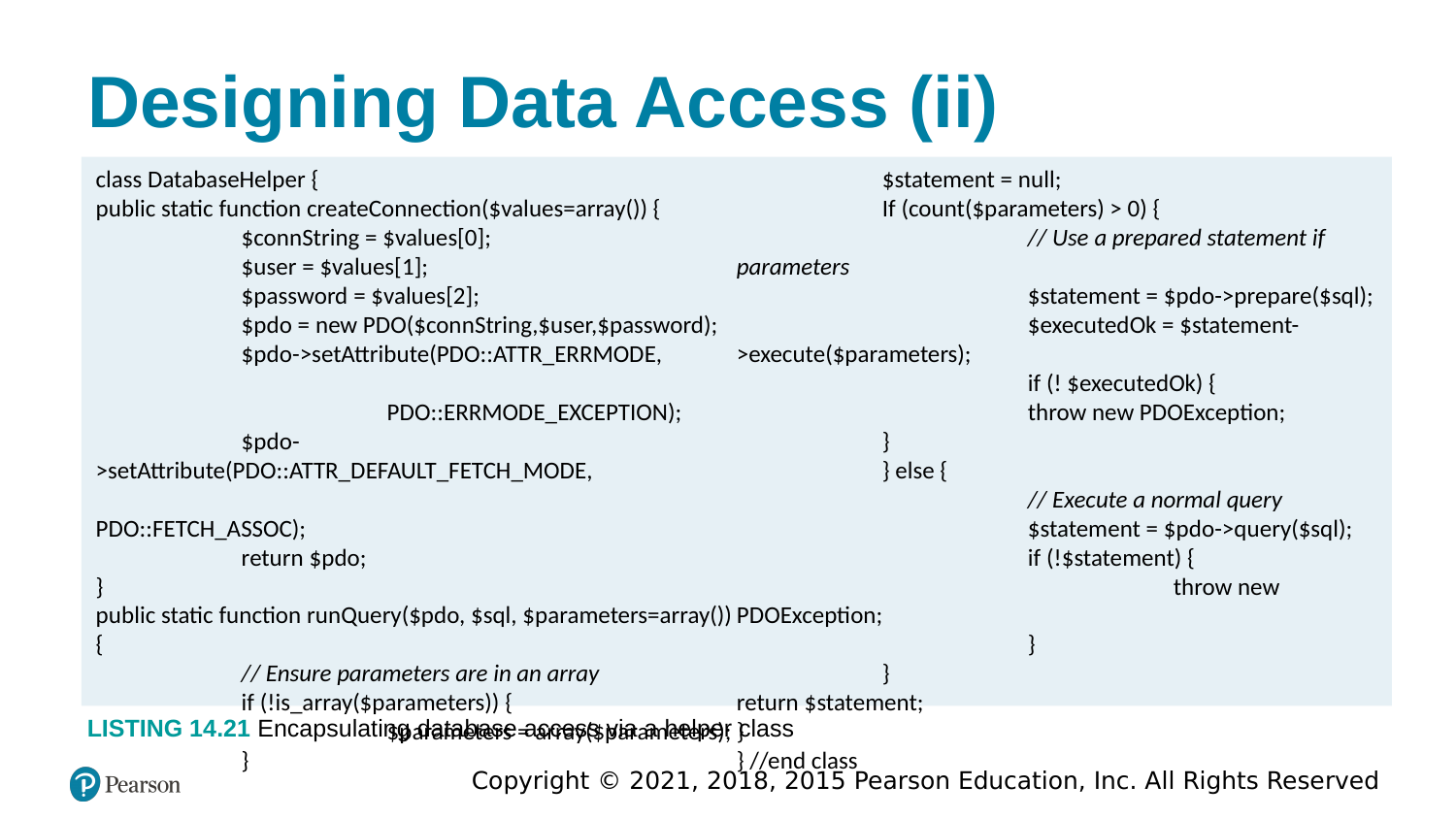

# Designing Data Access (ii)
class DatabaseHelper {
public static function createConnection($values=array()) {
	$connString = $values[0];
	$user = $values[1];
	$password = $values[2];
	$pdo = new PDO($connString,$user,$password);
	$pdo->setAttribute(PDO::ATTR_ERRMODE, 							PDO::ERRMODE_EXCEPTION);
	$pdo->setAttribute(PDO::ATTR_DEFAULT_FETCH_MODE, 					PDO::FETCH_ASSOC);
	return $pdo;
}
public static function runQuery($pdo, $sql, $parameters=array()) {
	// Ensure parameters are in an array
	if (!is_array($parameters)) {
		$parameters = array($parameters);
	}
	$statement = null;
	If (count($parameters) > 0) {
		// Use a prepared statement if parameters
		$statement = $pdo->prepare($sql);
		$executedOk = $statement->execute($parameters);
		if (! $executedOk) {
		throw new PDOException;
	}
	} else {
		// Execute a normal query
		$statement = $pdo->query($sql);
		if (!$statement) {
			throw new PDOException;
		}
	}
return $statement;
}
} //end class
LISTING 14.21 Encapsulating database access via a helper class